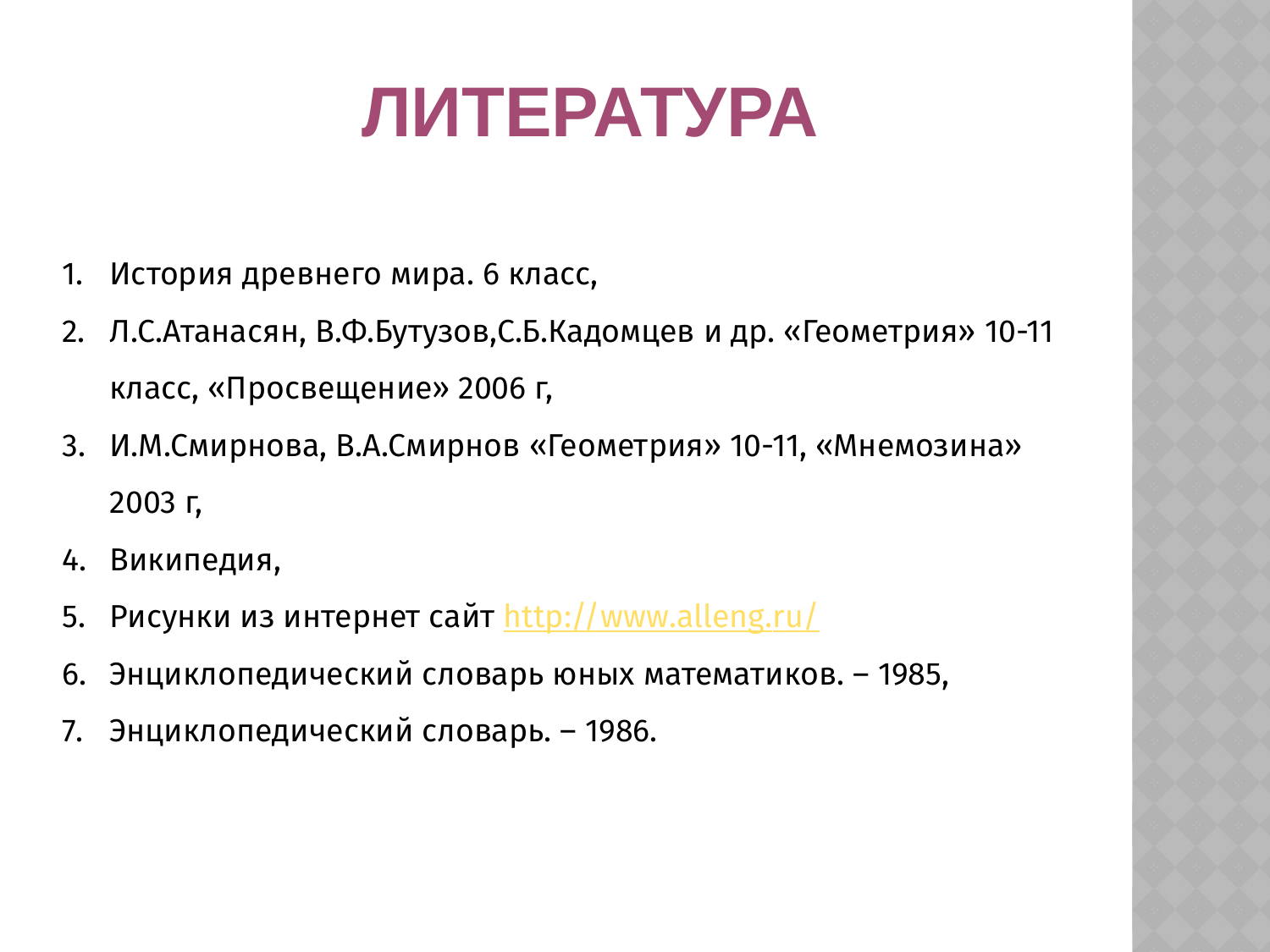

ЛИТЕРАТУРА
История древнего мира. 6 класс,
Л.С.Атанасян, В.Ф.Бутузов,С.Б.Кадомцев и др. «Геометрия» 10-11 класс, «Просвещение» 2006 г,
И.М.Смирнова, В.А.Смирнов «Геометрия» 10-11, «Мнемозина» 2003 г,
Википедия,
Рисунки из интернет сайт http://www.alleng.ru/
Энциклопедический словарь юных математиков. – 1985,
Энциклопедический словарь. – 1986.